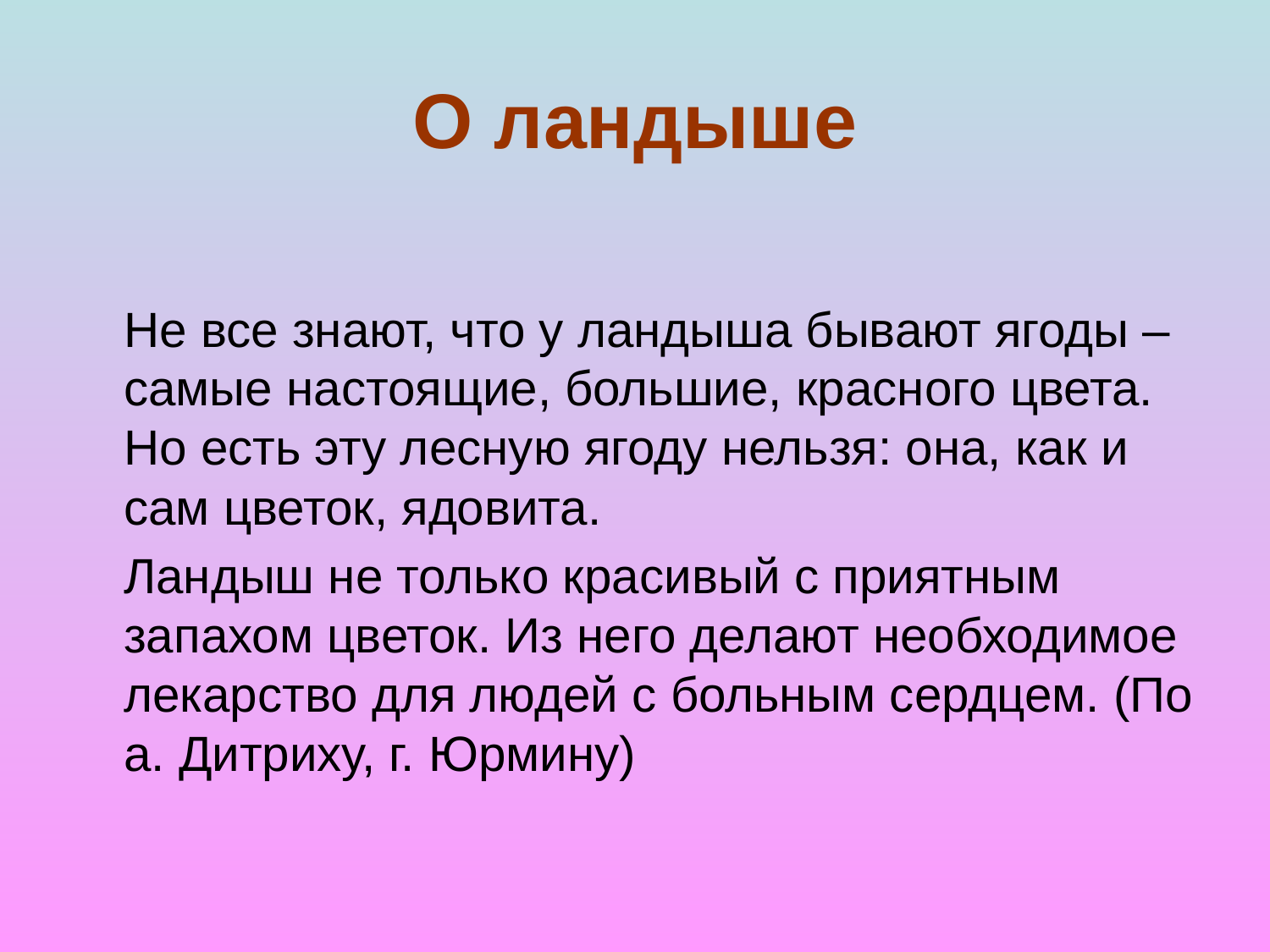

# О ландыше

	Не все знают, что у ландыша бывают ягоды – самые настоящие, большие, красного цвета. Но есть эту лесную ягоду нельзя: она, как и сам цветок, ядовита.
	Ландыш не только красивый с приятным запахом цветок. Из него делают необходимое лекарство для людей с больным сердцем. (По а. Дитриху, г. Юрмину)